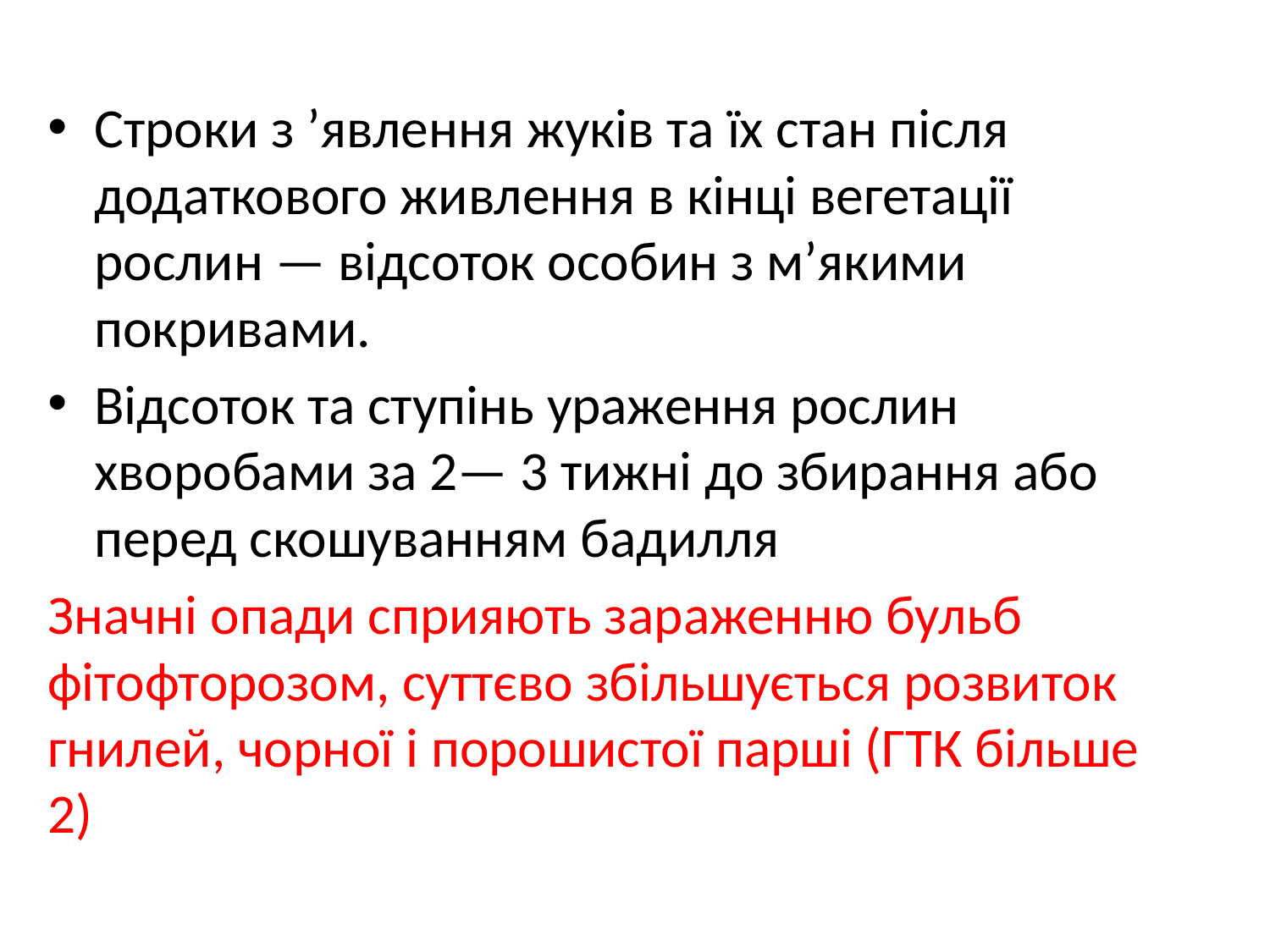

Строки з ’явлення жуків та їх стан після додаткового живлення в кінці вегетації рослин — відсоток особин з м’якими покривами.
Відсоток та ступінь ураження рослин хворобами за 2— 3 тижні до збирання або перед скошуванням бадилля
Значні опади сприяють зараженню бульб фітофторозом, суттєво збільшується розвиток гнилей, чорної і порошистої парші (ГТК більше 2)